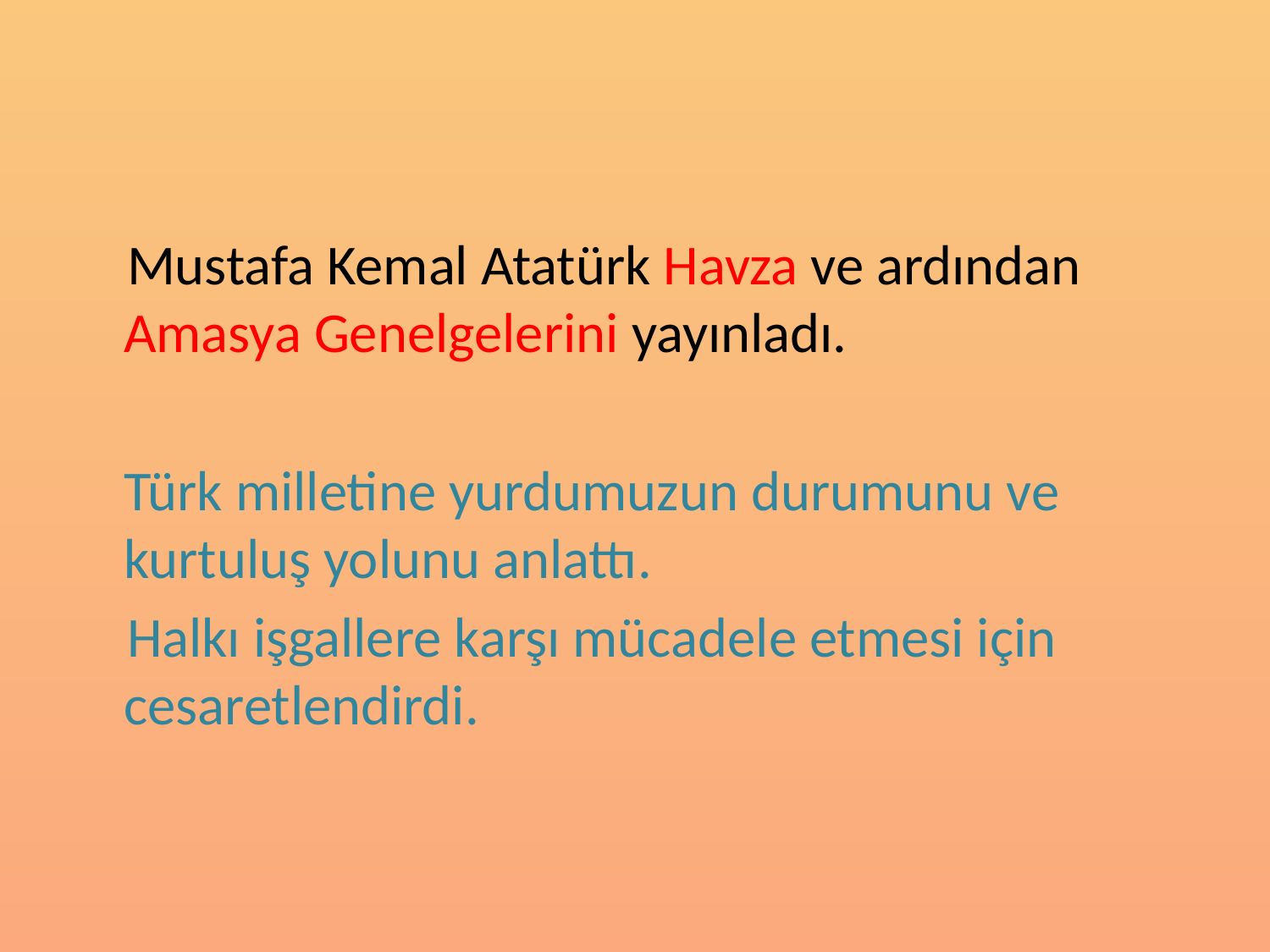

#
    Mustafa Kemal Atatürk Havza ve ardından Amasya Genelgelerini yayınladı.

	Türk milletine yurdumuzun durumunu ve kurtuluş yolunu anlattı.
    Halkı işgallere karşı mücadele etmesi için cesaretlendirdi.